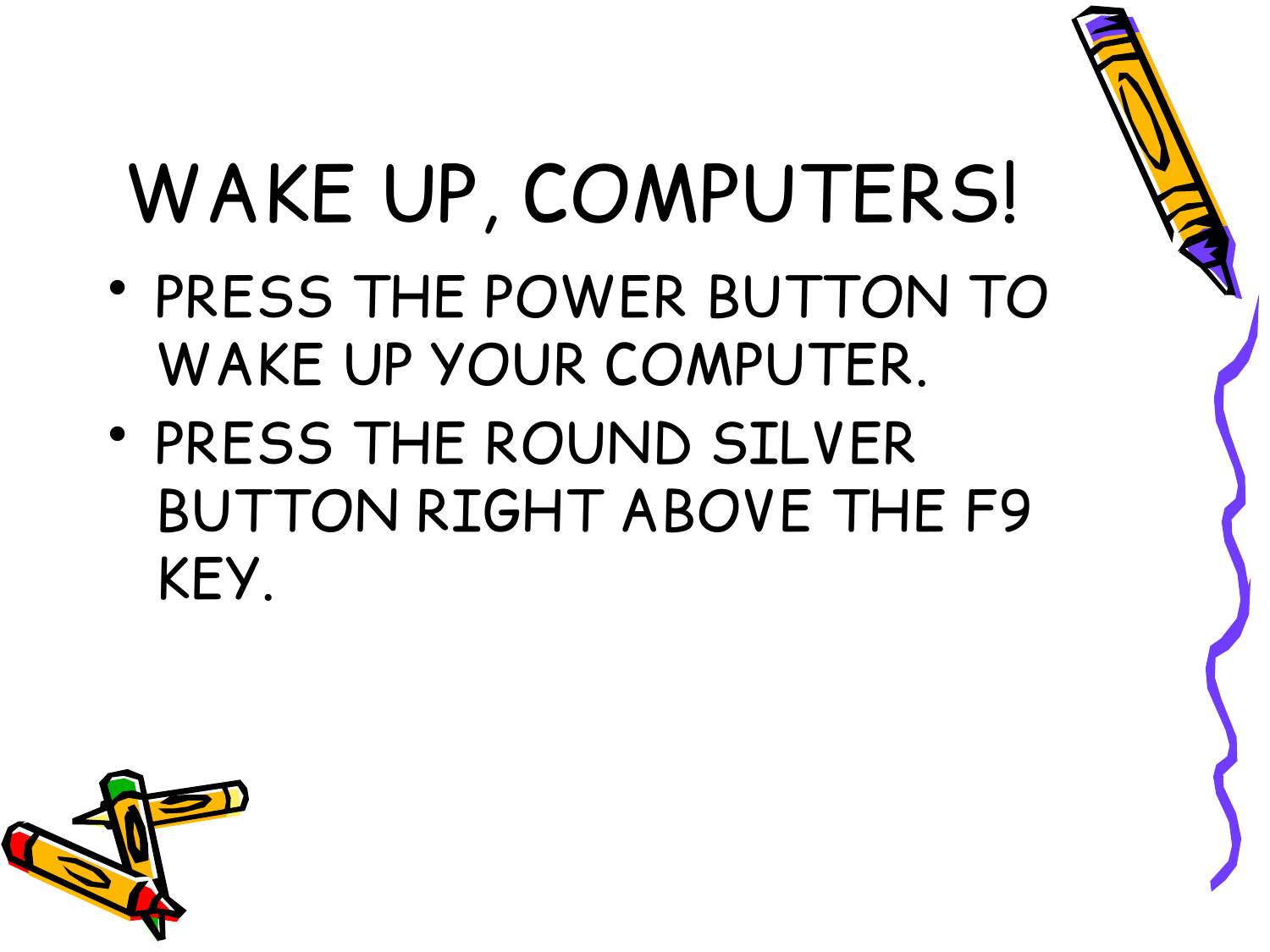

# WAKE UP, COMPUTERS!
PRESS THE POWER BUTTON TO WAKE UP YOUR COMPUTER.
PRESS THE ROUND SILVER BUTTON RIGHT ABOVE THE F9 KEY.